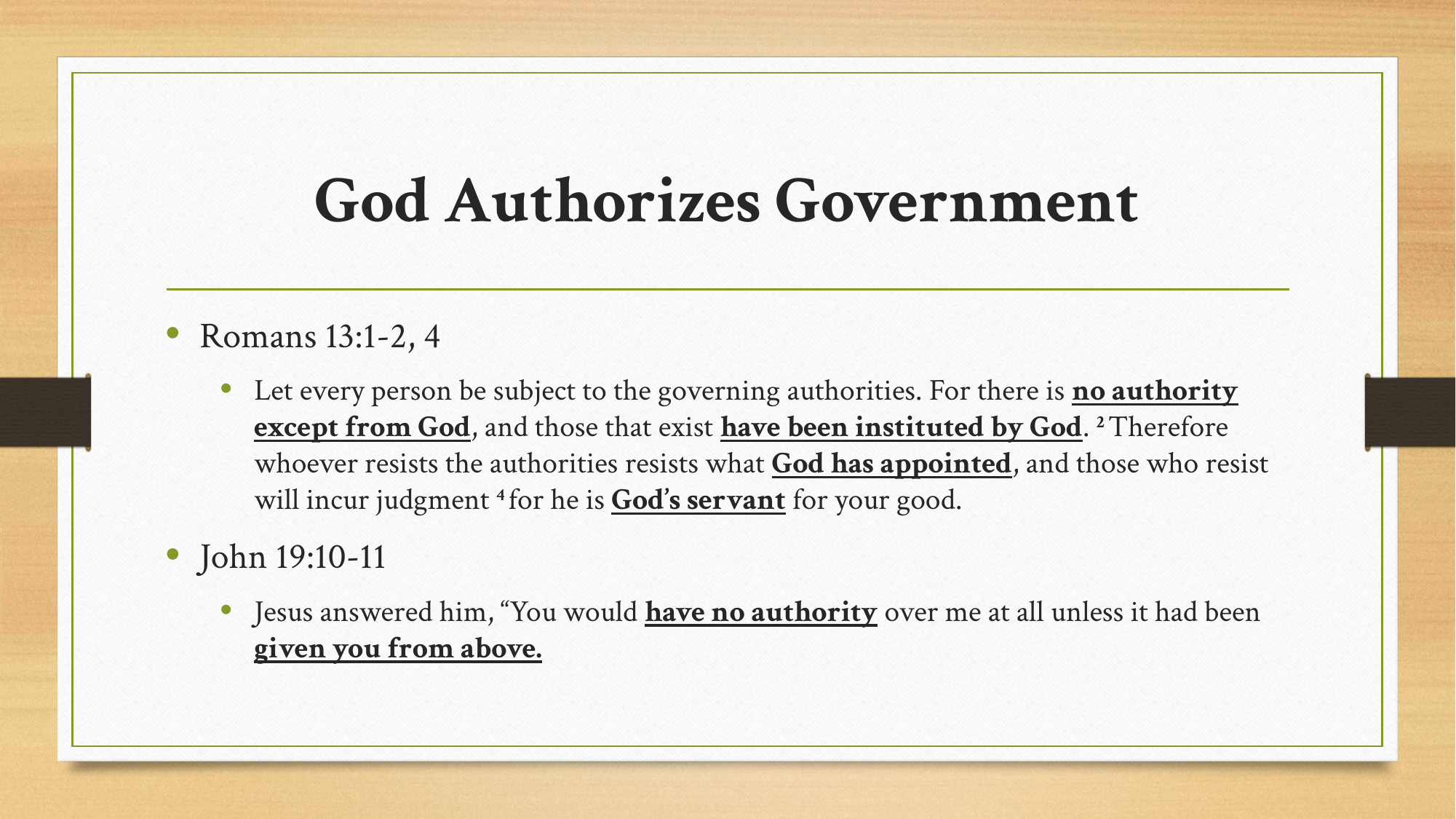

# God Authorizes Government
Romans 13:1-2, 4
Let every person be subject to the governing authorities. For there is no authority except from God, and those that exist have been instituted by God. 2 Therefore whoever resists the authorities resists what God has appointed, and those who resist will incur judgment 4 for he is God’s servant for your good.
John 19:10-11
Jesus answered him, “You would have no authority over me at all unless it had been given you from above.